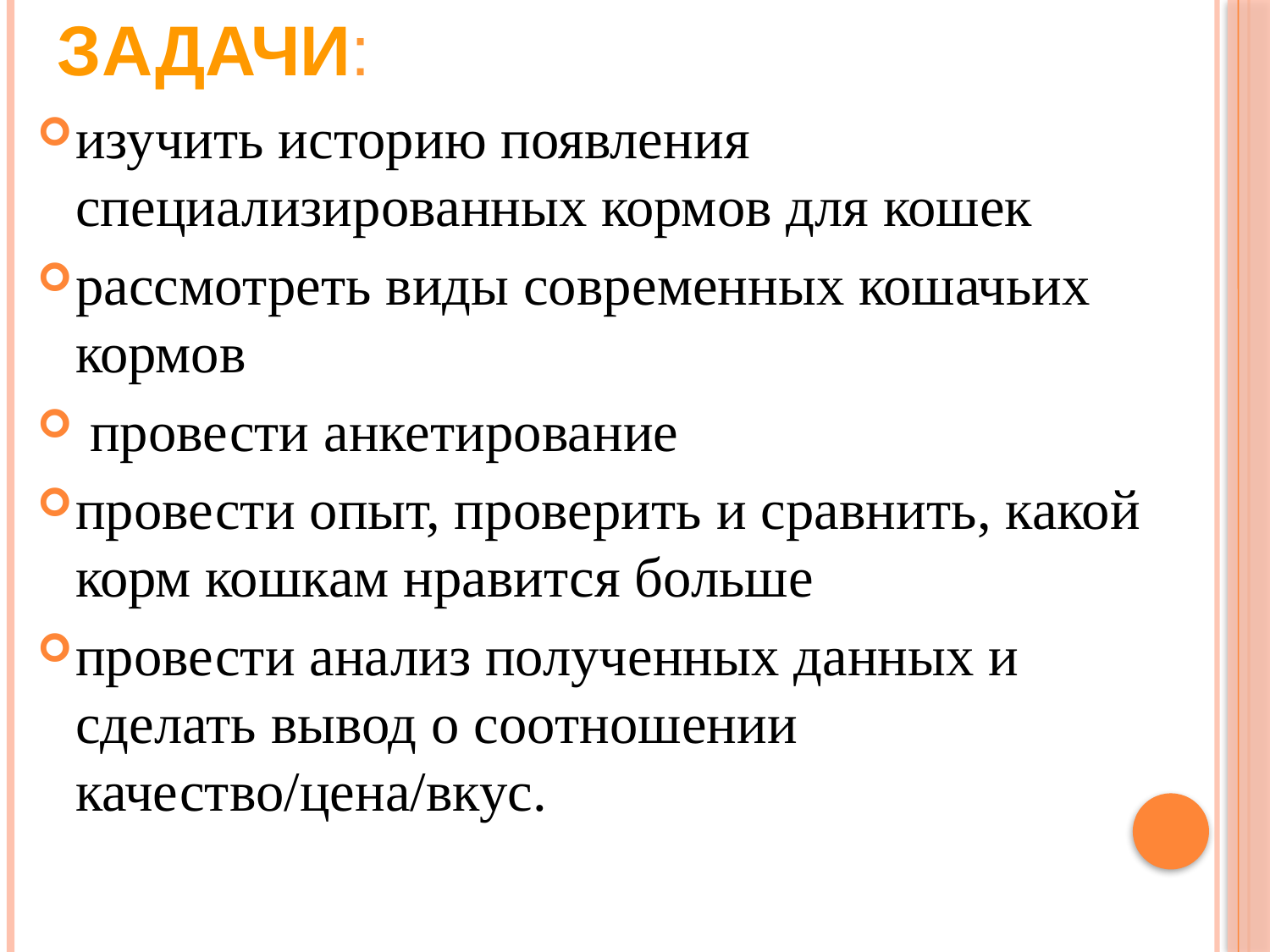

# Задачи:
изучить историю появления специализированных кормов для кошек
рассмотреть виды современных кошачьих кормов
 провести анкетирование
провести опыт, проверить и сравнить, какой корм кошкам нравится больше
провести анализ полученных данных и сделать вывод о соотношении качество/цена/вкус.